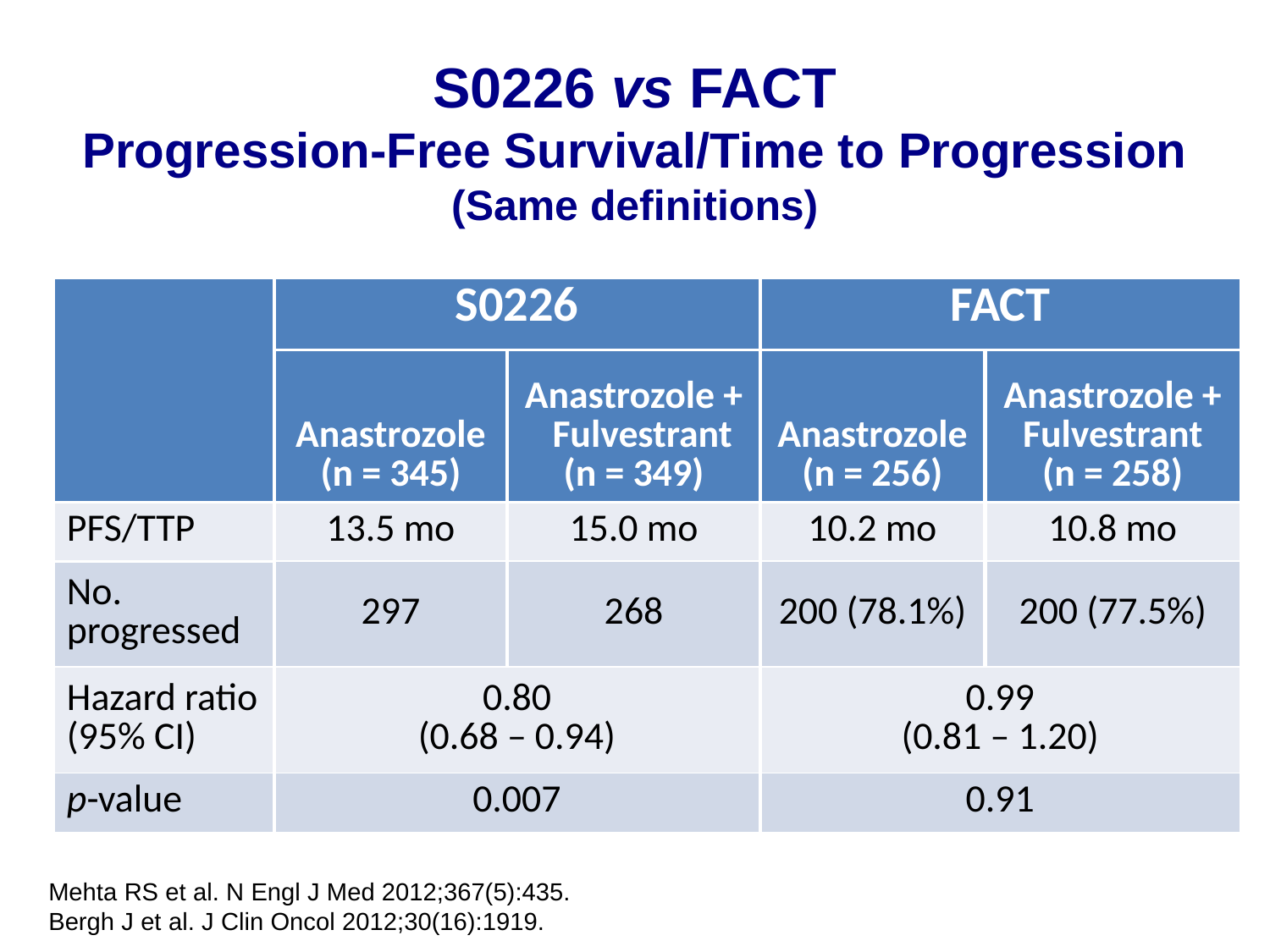

S0226 vs FACT
Progression-Free Survival/Time to Progression
(Same definitions)
|  | S0226 |  | FACT |  |
| --- | --- | --- | --- | --- |
|  | Anastrozole (n = 345) | Anastrozole + Fulvestrant (n = 349) | Anastrozole (n = 256) | Anastrozole + Fulvestrant (n = 258) |
| PFS/TTP | 13.5 mo | 15.0 mo | 10.2 mo | 10.8 mo |
| No. progressed | 297 | 268 | 200 (78.1%) | 200 (77.5%) |
| Hazard ratio (95% CI) | 0.80 (0.68 – 0.94) |  | 0.99 (0.81 – 1.20) |  |
| p-value | 0.007 |  | 0.91 |  |
Mehta RS et al. N Engl J Med 2012;367(5):435.
Bergh J et al. J Clin Oncol 2012;30(16):1919.